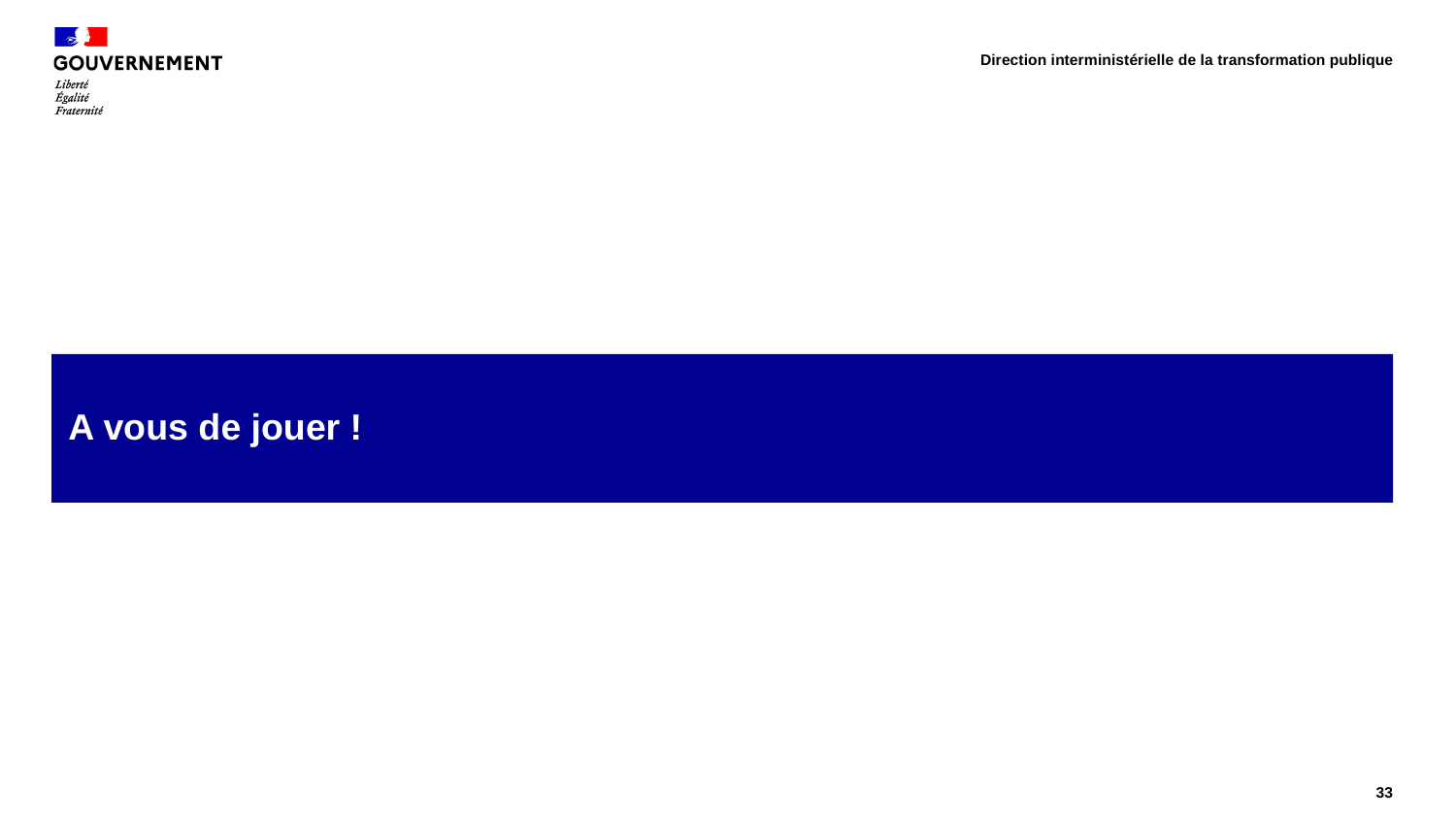

Direction interministérielle de la transformation publique
# A vous de jouer !
33